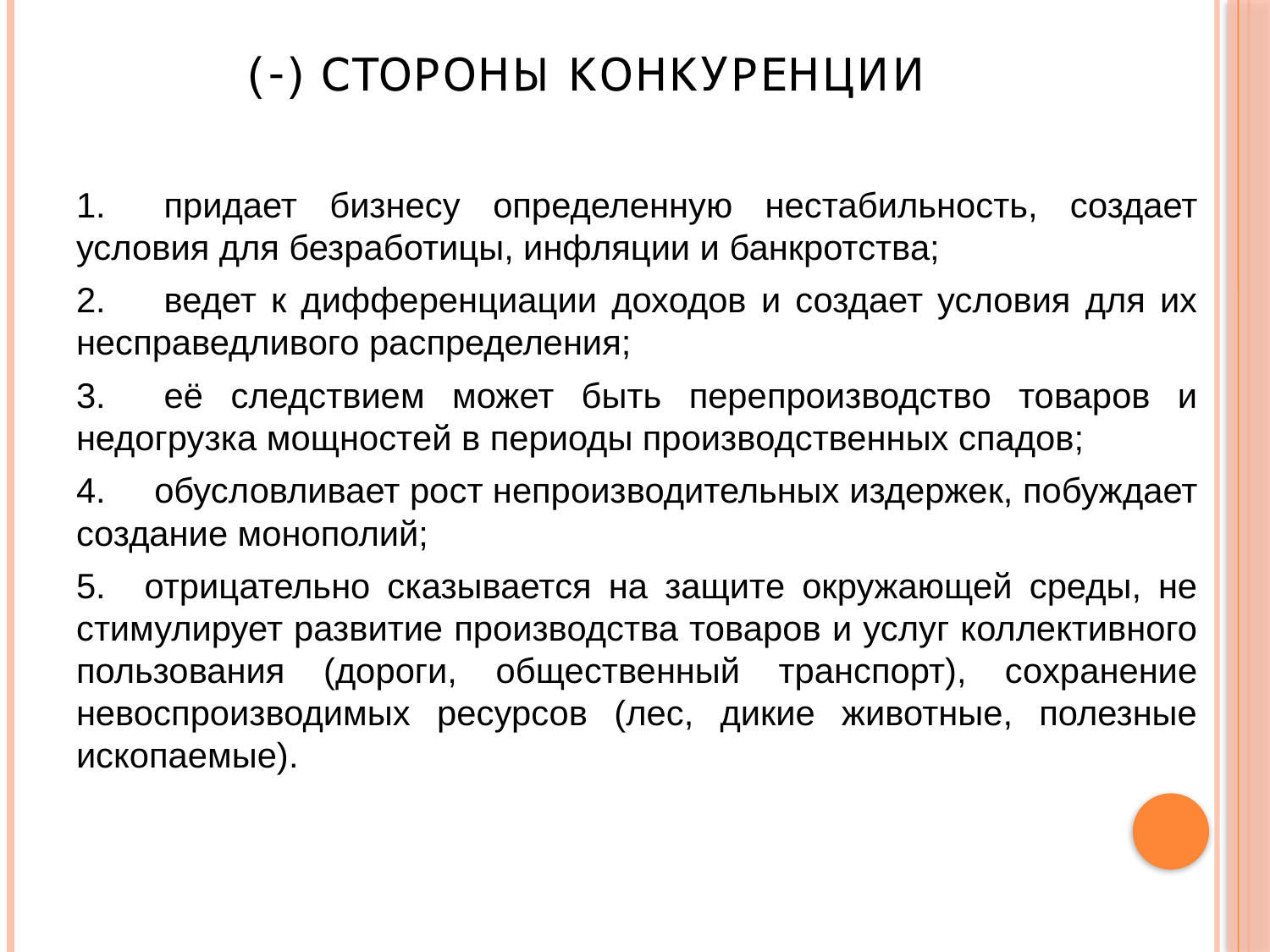

# (-) стороны конкуренции
1.      придает бизнесу определенную нестабильность, создает условия для безработицы, инфляции и банкротства;
2.      ведет к дифференциации доходов и создает условия для их несправедливого распределения;
3.      её следствием может быть перепроизводство товаров и недогрузка мощностей в периоды производственных спадов;
4.     обусловливает рост непроизводительных издержек, побуждает создание монополий;
5.    отрицательно сказывается на защите окружающей среды, не стимулирует развитие производства товаров и услуг коллективного пользования (дороги, общественный транспорт), сохранение невоспроизводимых ресурсов (лес, дикие животные, полезные ископаемые).